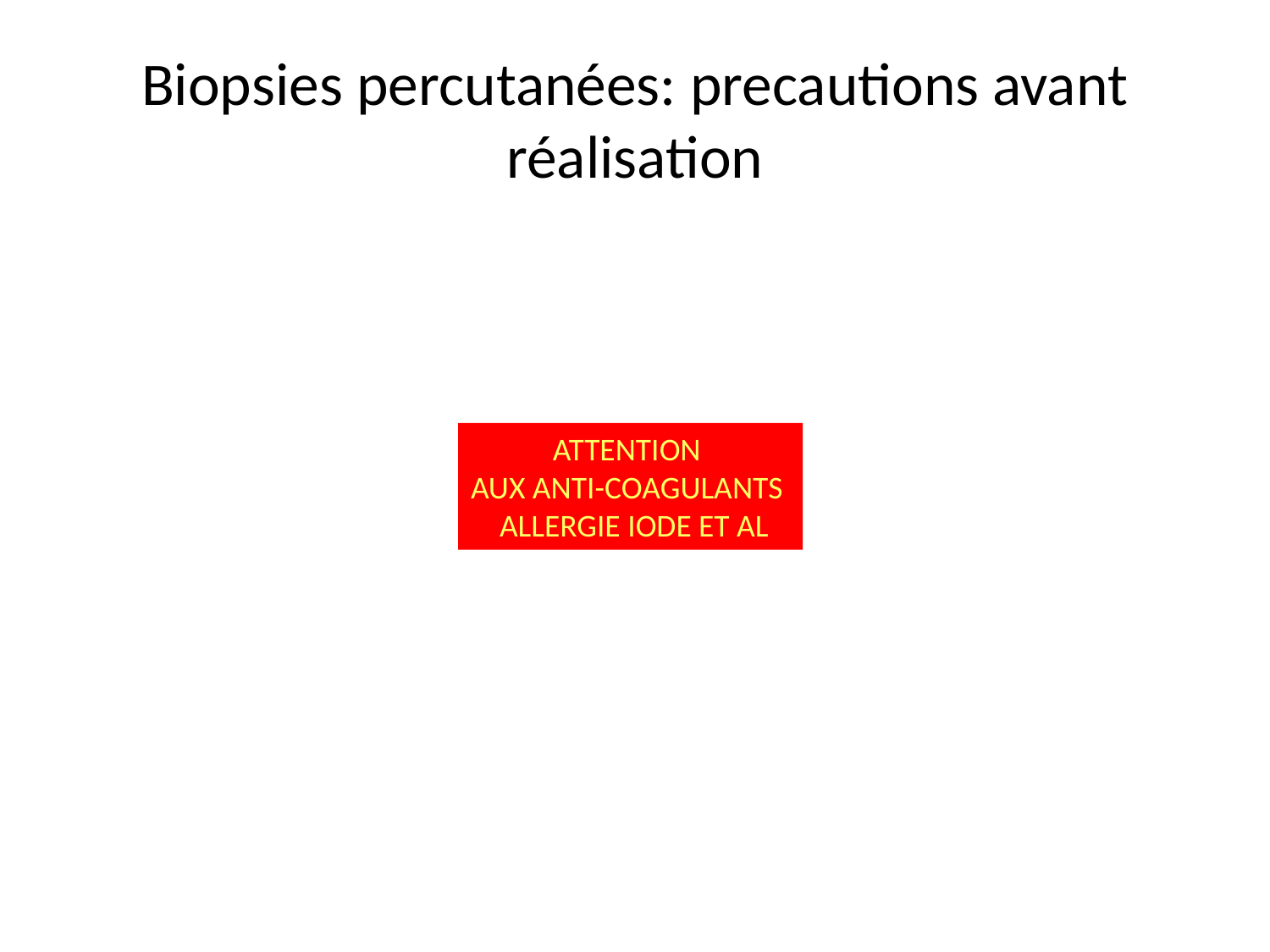

# Biopsies percutanées: precautions avant réalisation
ATTENTION
AUX ANTI-COAGULANTS
 ALLERGIE IODE ET AL